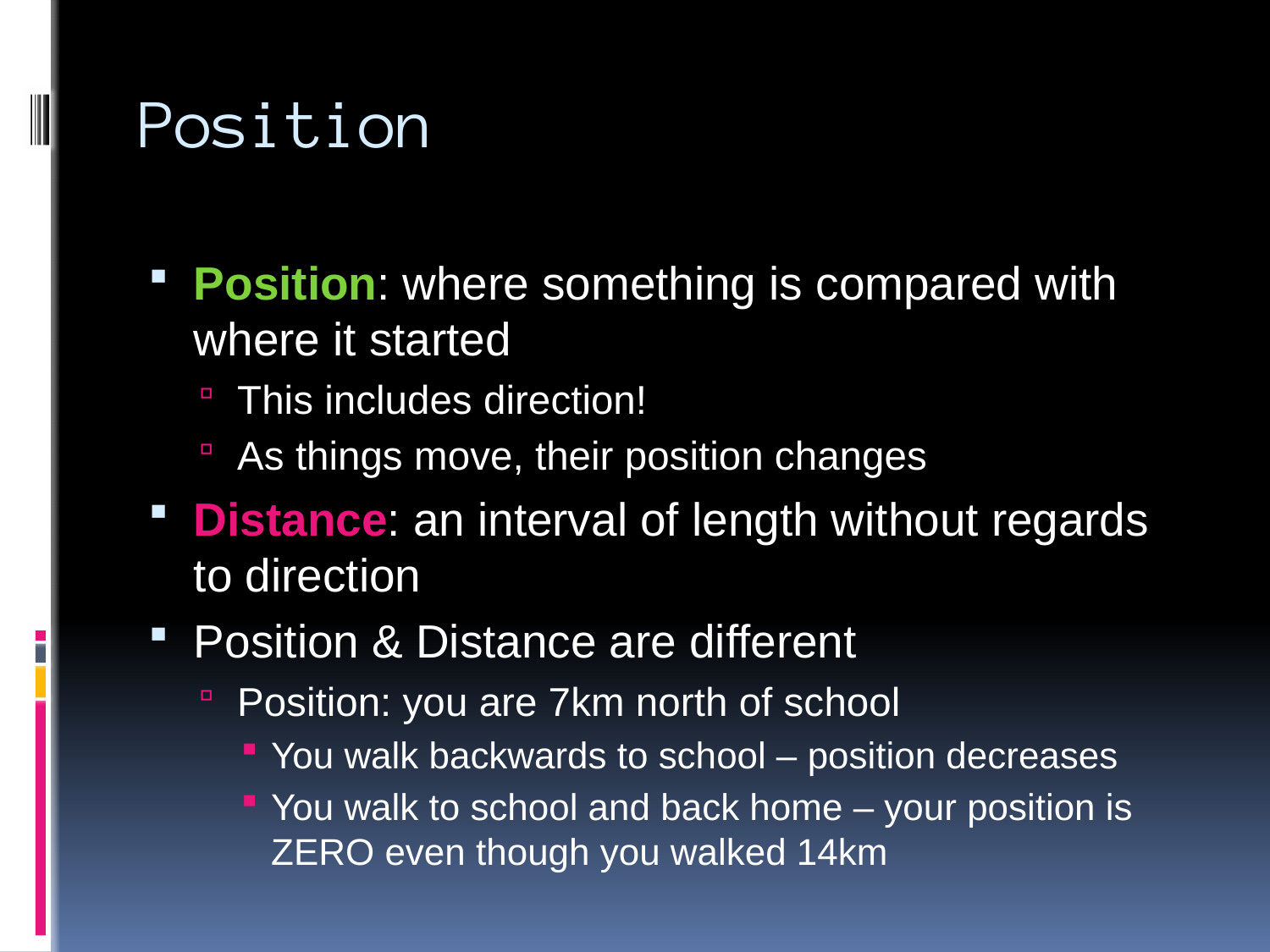

# Position
Position: where something is compared with where it started
This includes direction!
As things move, their position changes
Distance: an interval of length without regards to direction
Position & Distance are different
Position: you are 7km north of school
You walk backwards to school – position decreases
You walk to school and back home – your position is ZERO even though you walked 14km